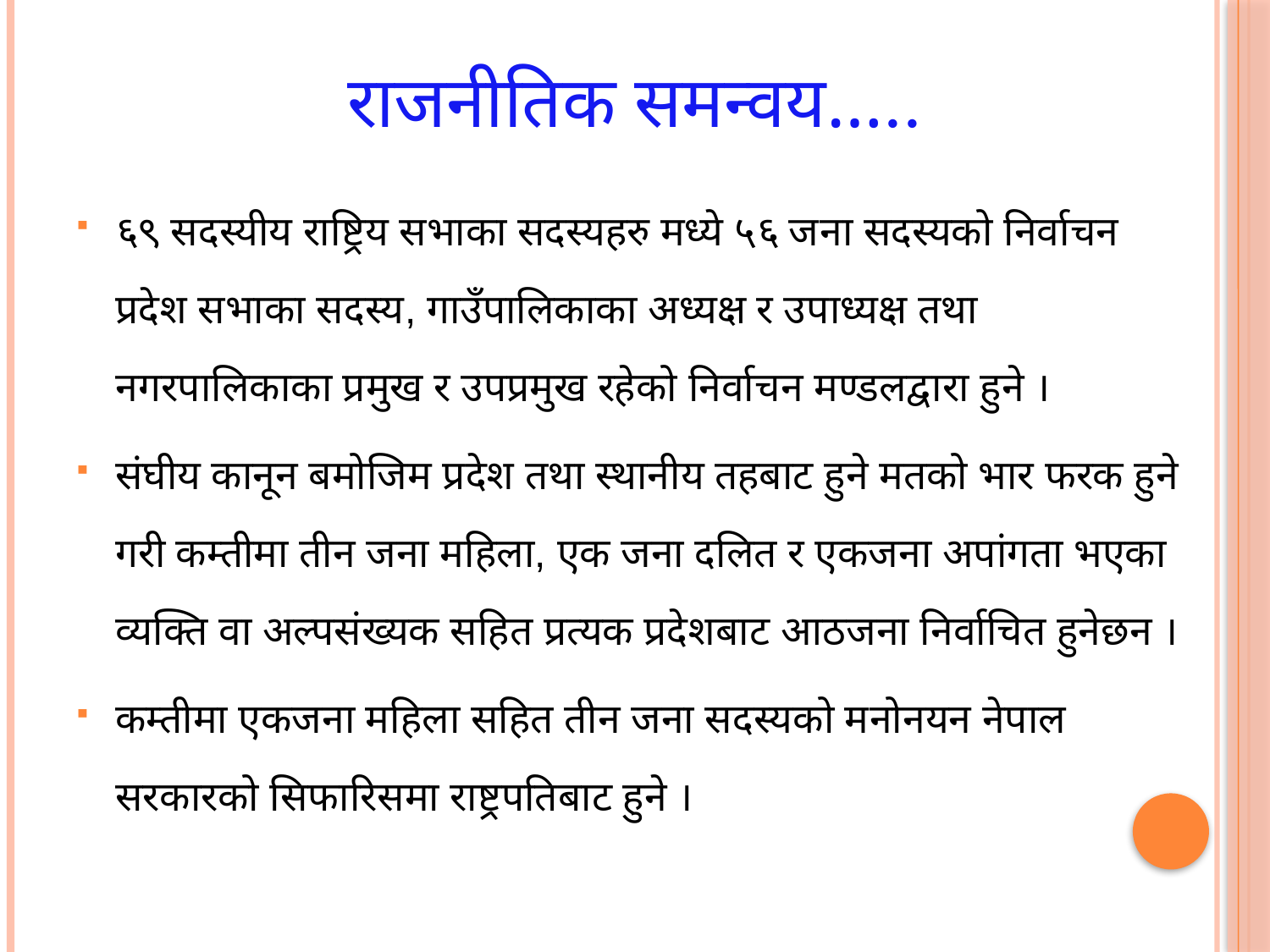

# राजनीतिक समन्वय…..
६९ सदस्यीय राष्ट्रिय सभाका सदस्यहरु मध्ये ५६ जना सदस्यको निर्वाचन प्रदेश सभाका सदस्य, गाउँपालिकाका अध्यक्ष र उपाध्यक्ष तथा नगरपालिकाका प्रमुख र उपप्रमुख रहेको निर्वाचन मण्डलद्वारा हुने ।
संघीय कानून बमोजिम प्रदेश तथा स्थानीय तहबाट हुने मतको भार फरक हुने गरी कम्तीमा तीन जना महिला, एक जना दलित र एकजना अपांगता भएका व्यक्ति वा अल्पसंख्यक सहित प्रत्यक प्रदेशबाट आठजना निर्वाचित हुनेछन ।
कम्तीमा एकजना महिला सहित तीन जना सदस्यको मनोनयन नेपाल सरकारको सिफारिसमा राष्ट्रपतिबाट हुने ।